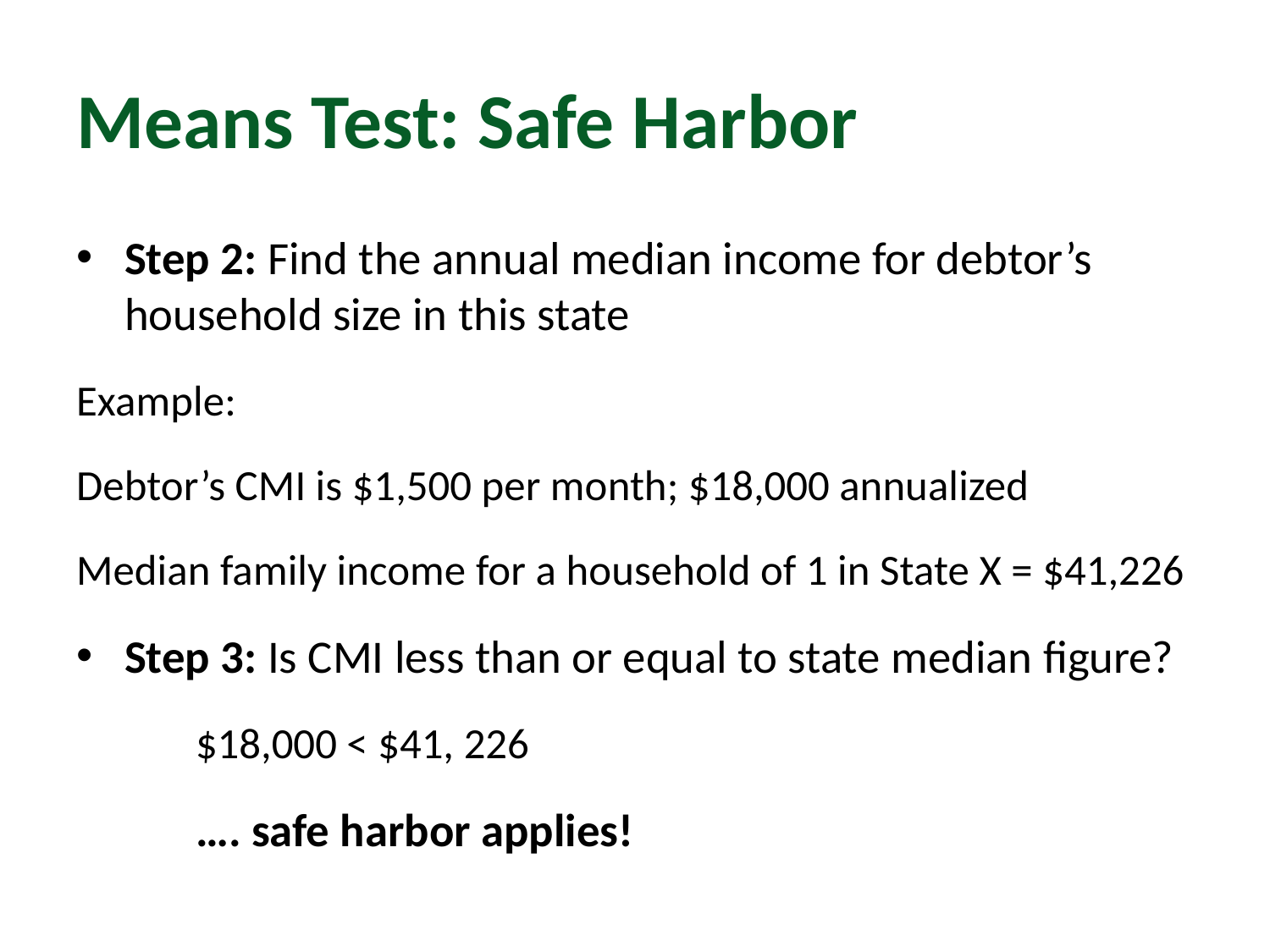

# Means Test: Safe Harbor
Step 2: Find the annual median income for debtor’s household size in this state
Example:
Debtor’s CMI is $1,500 per month; $18,000 annualized
Median family income for a household of 1 in State X = $41,226
Step 3: Is CMI less than or equal to state median figure?
	$18,000 < $41, 226
	…. safe harbor applies!